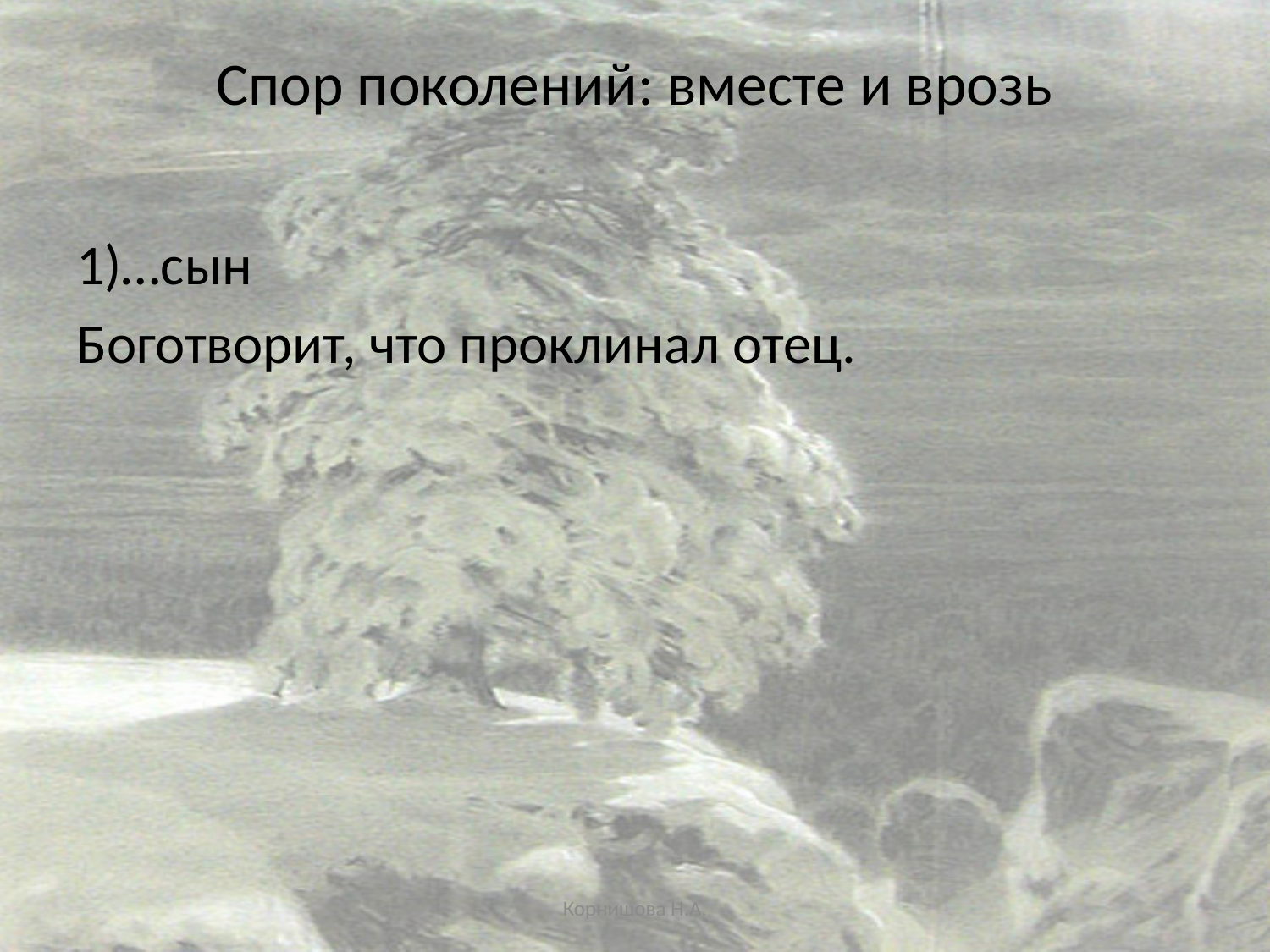

# Спор поколений: вместе и врозь
1)…сын
Боготворит, что проклинал отец.

Корнишова Н.А.